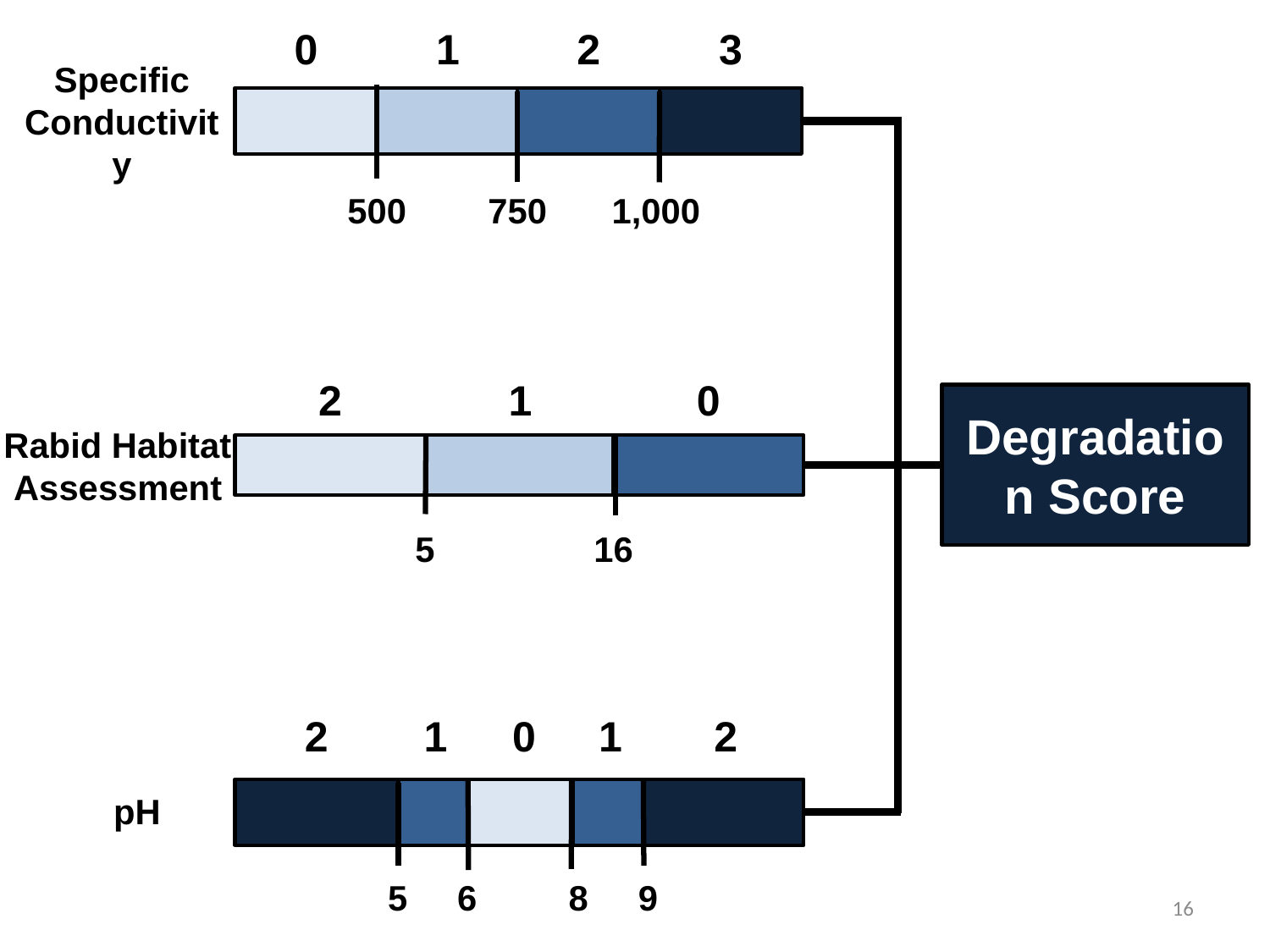

3
0
2
1

500
750
1,000
2
0
1

5
16
2
2
0
1
1

5
6
8

9
Degradation Score
Specific Conductivity
Rabid Habitat Assessment
pH
16